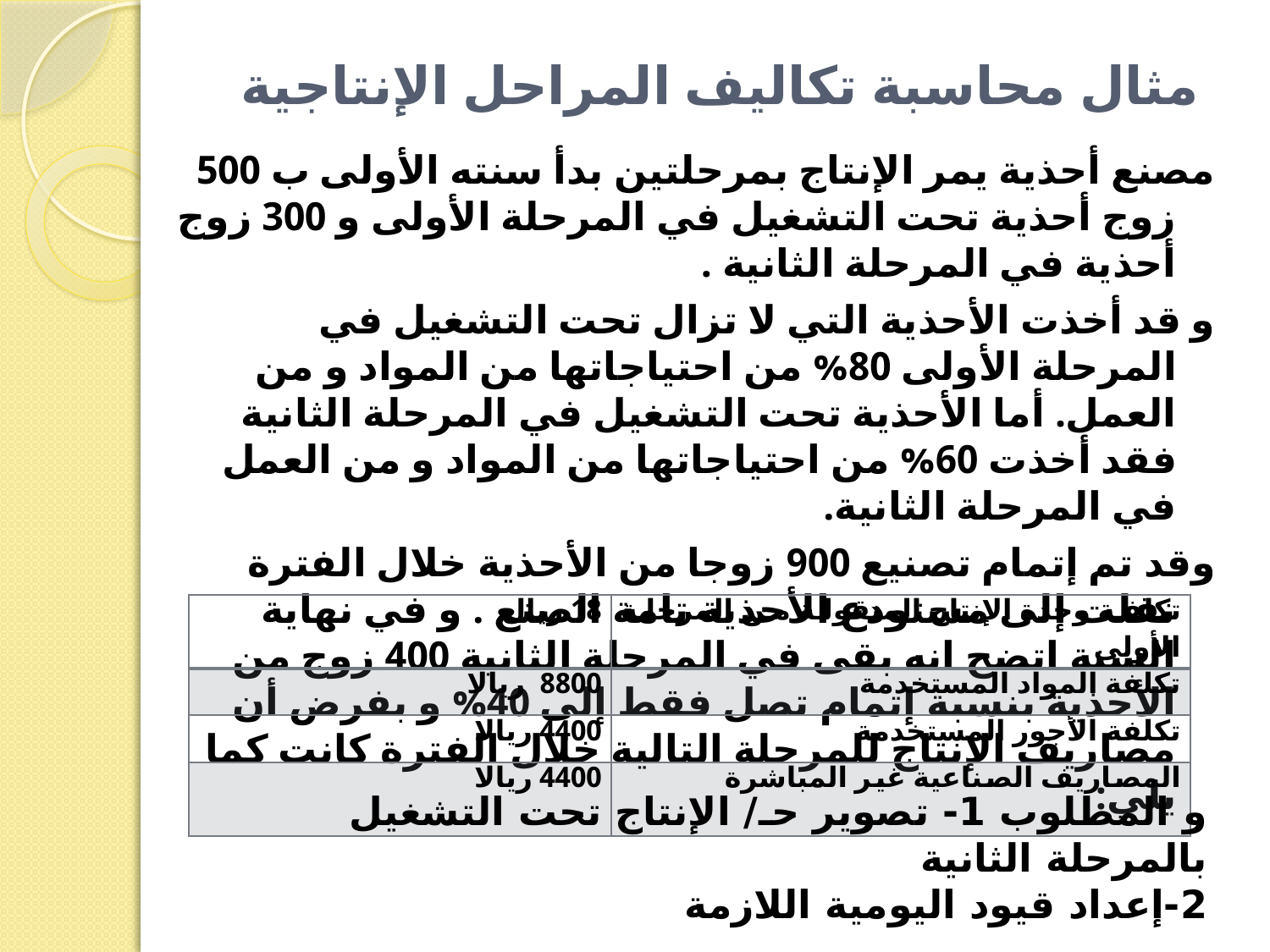

# مثال محاسبة تكاليف المراحل الإنتاجية
مصنع أحذية يمر الإنتاج بمرحلتين بدأ سنته الأولى ب 500 زوج أحذية تحت التشغيل في المرحلة الأولى و 300 زوج أحذية في المرحلة الثانية .
و قد أخذت الأحذية التي لا تزال تحت التشغيل في المرحلة الأولى 80% من احتياجاتها من المواد و من العمل. أما الأحذية تحت التشغيل في المرحلة الثانية فقد أخذت 60% من احتياجاتها من المواد و من العمل في المرحلة الثانية.
وقد تم إتمام تصنيع 900 زوجا من الأحذية خلال الفترة نقلت إلى مستودع الأحذية تامة الصنع . و في نهاية السنة اتضح انه بقى في المرحلة الثانية 400 زوج من الأحذية بنسبة إتمام تصل فقط إلى 40% و بفرض أن مصاريف الإنتاج للمرحلة التالية خلال الفترة كانت كما يلي:

| 18 ريال | تكلفة وحدة الإنتاج المنقولة من المرحلة الأولى |
| --- | --- |
| 8800 ريالا | تكلفة المواد المستخدمة |
| 4400 ريالا | تكلفة الأجور المستخدمة |
| 4400 ريالا | المصاريف الصناعية غير المباشرة |
و المطلوب 1- تصوير حـ/ الإنتاج تحت التشغيل بالمرحلة الثانية
2-إعداد قيود اليومية اللازمة